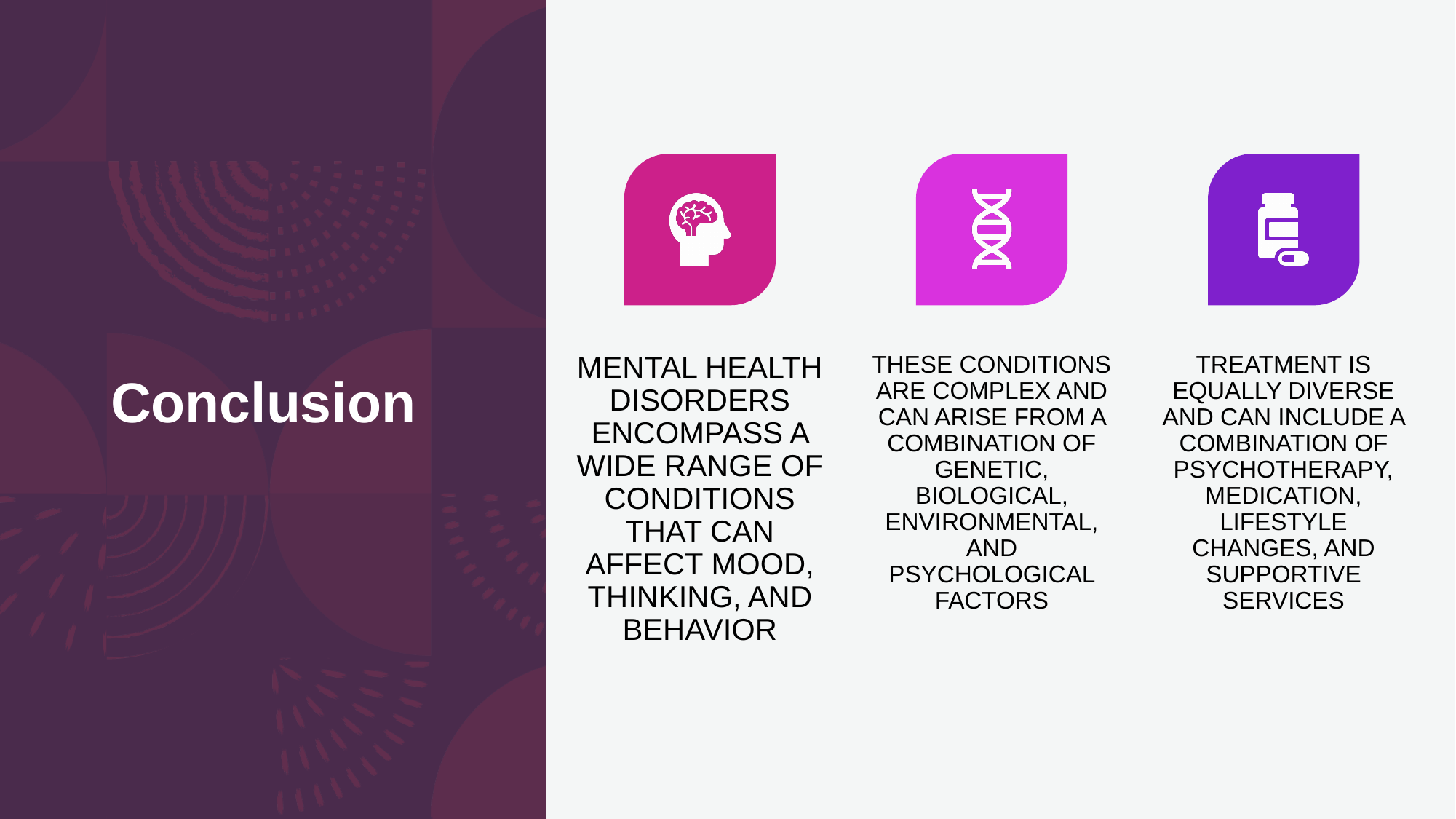

Mental health disorders encompass a wide range of conditions that can affect mood, thinking, and behavior
These conditions are complex and can arise from a combination of genetic, biological, environmental, and psychological factors
Treatment is equally diverse and can include a combination of psychotherapy, medication, lifestyle changes, and supportive services
# Conclusion